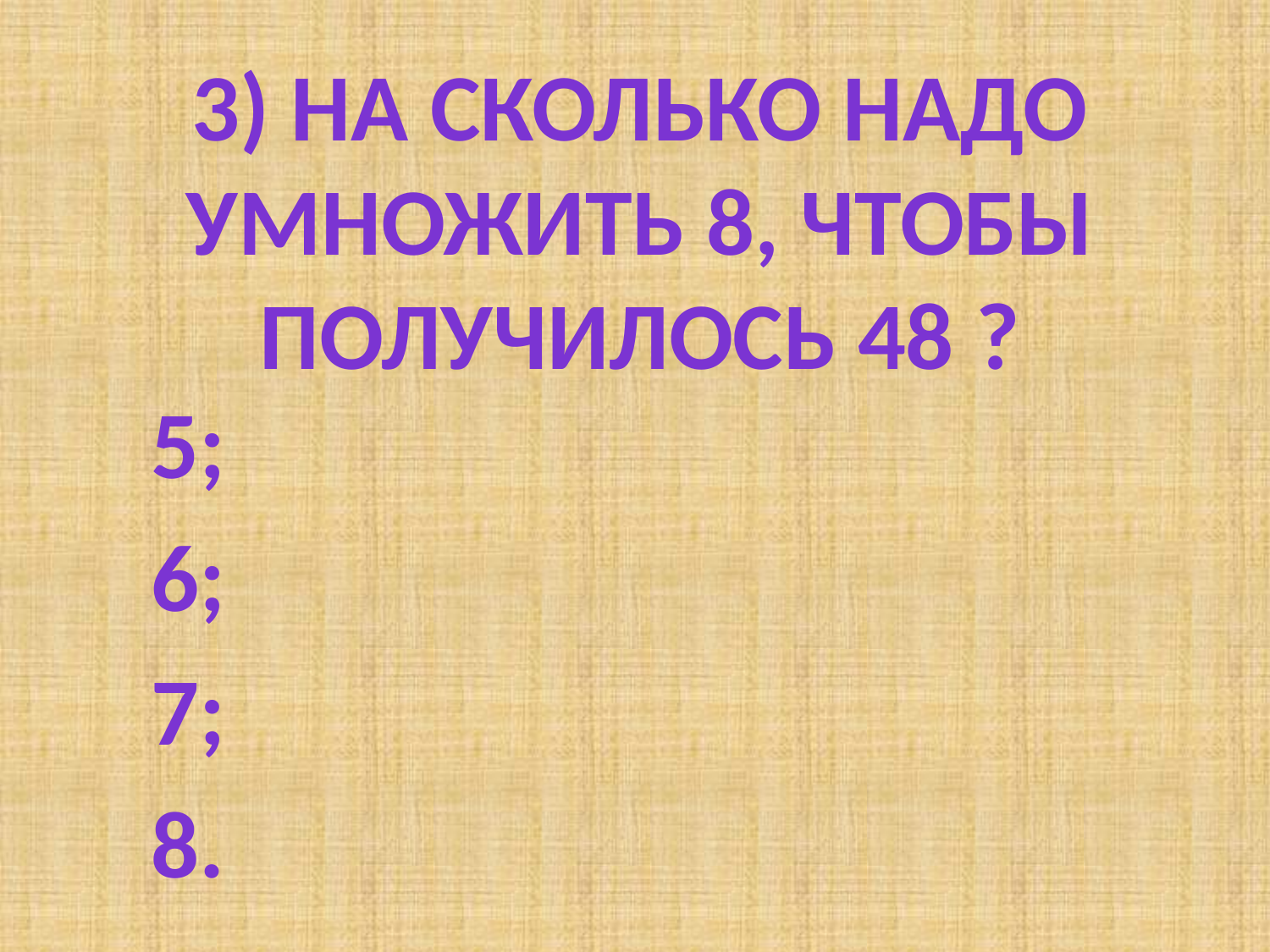

3) На сколько надо умножить 8, чтобы получилось 48 ?
#
5;
6;
7;
8.